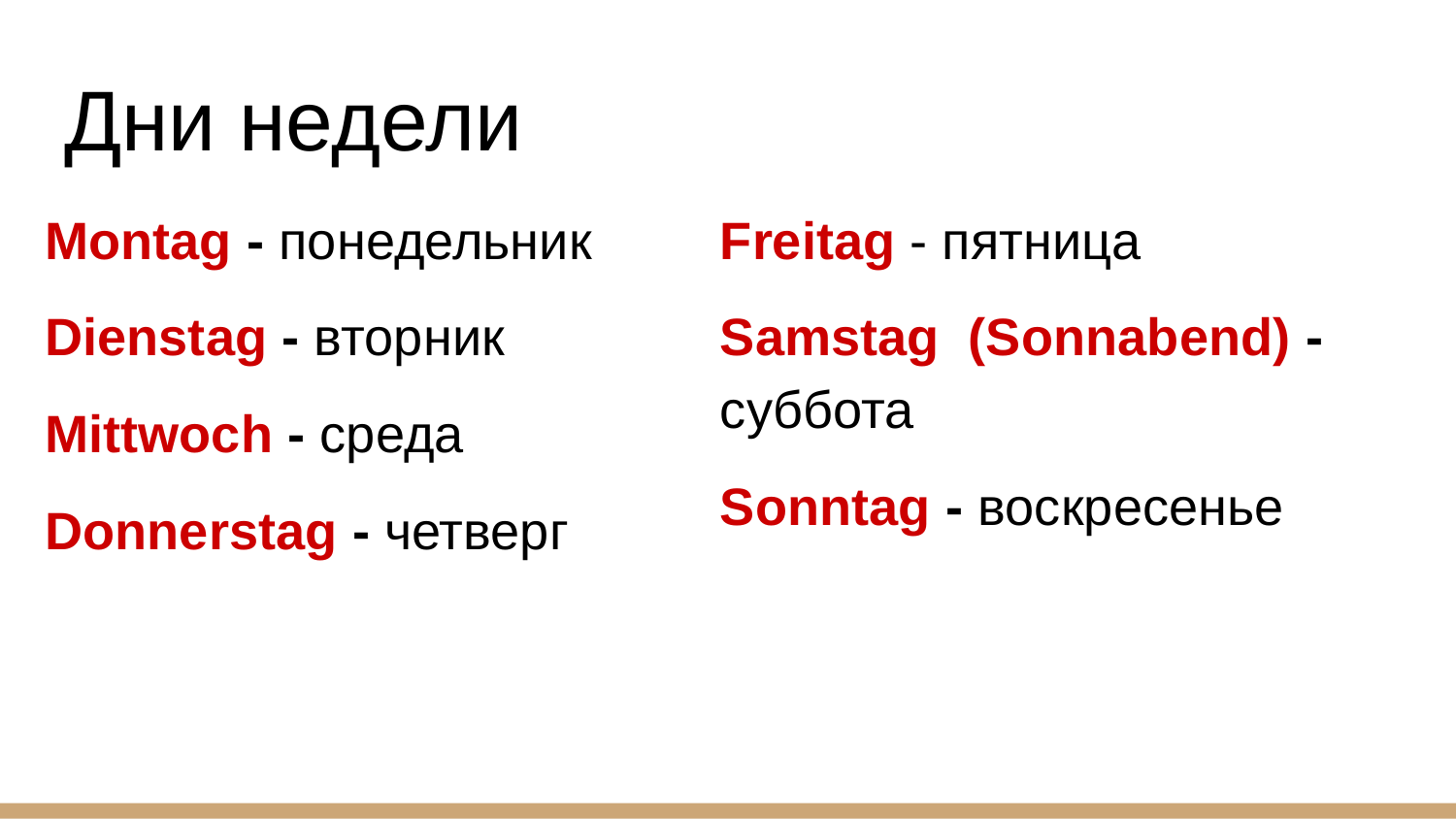

# Дни недели
Montag - понедельник
Dienstag - вторник
Mittwoch - среда
Donnerstag - четверг

Freitag - пятница
Samstag  (Sonnabend) - суббота
Sonntag - воскресенье